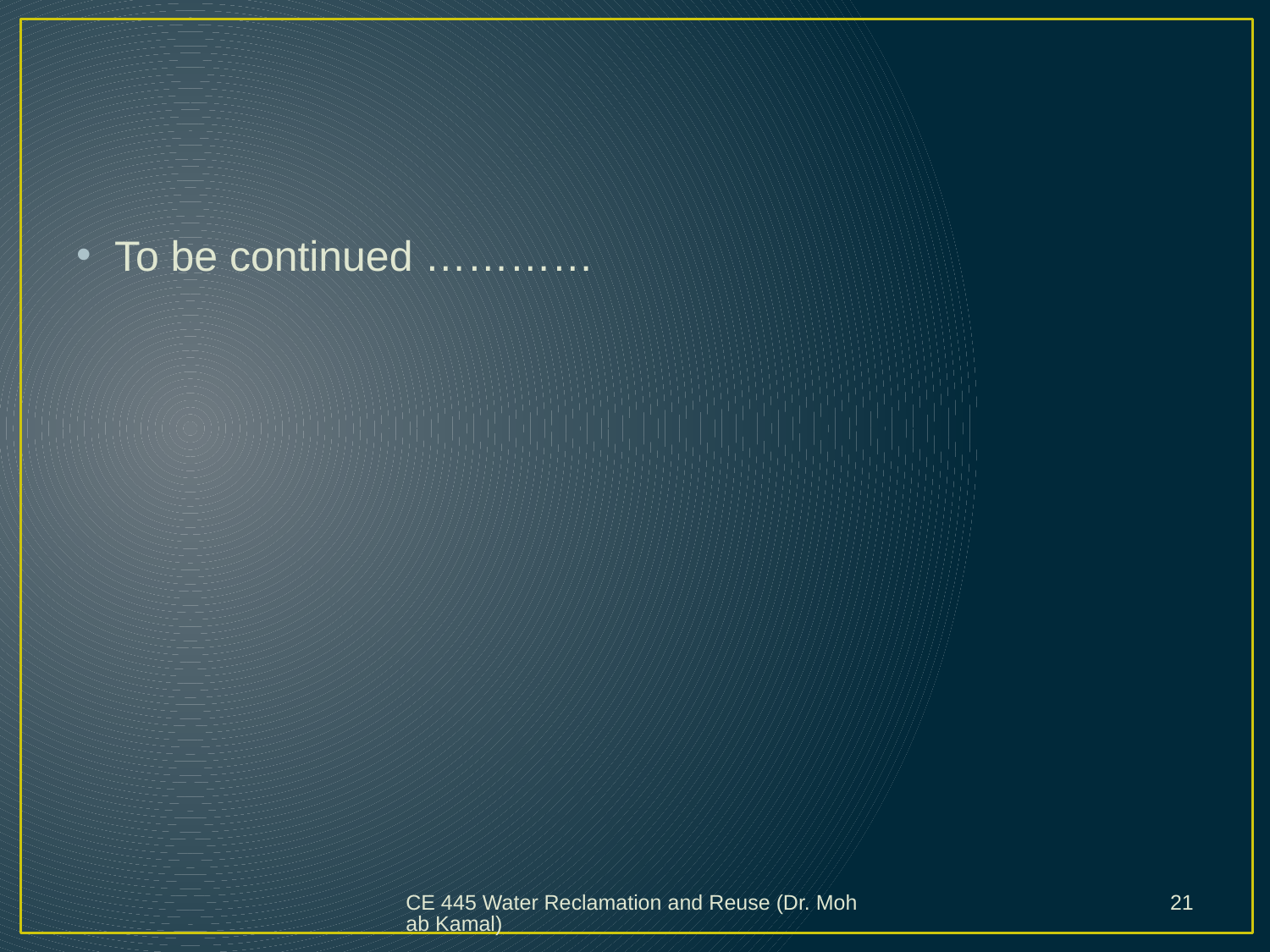

#
To be continued …………
CE 445 Water Reclamation and Reuse (Dr. Mohab Kamal)
21